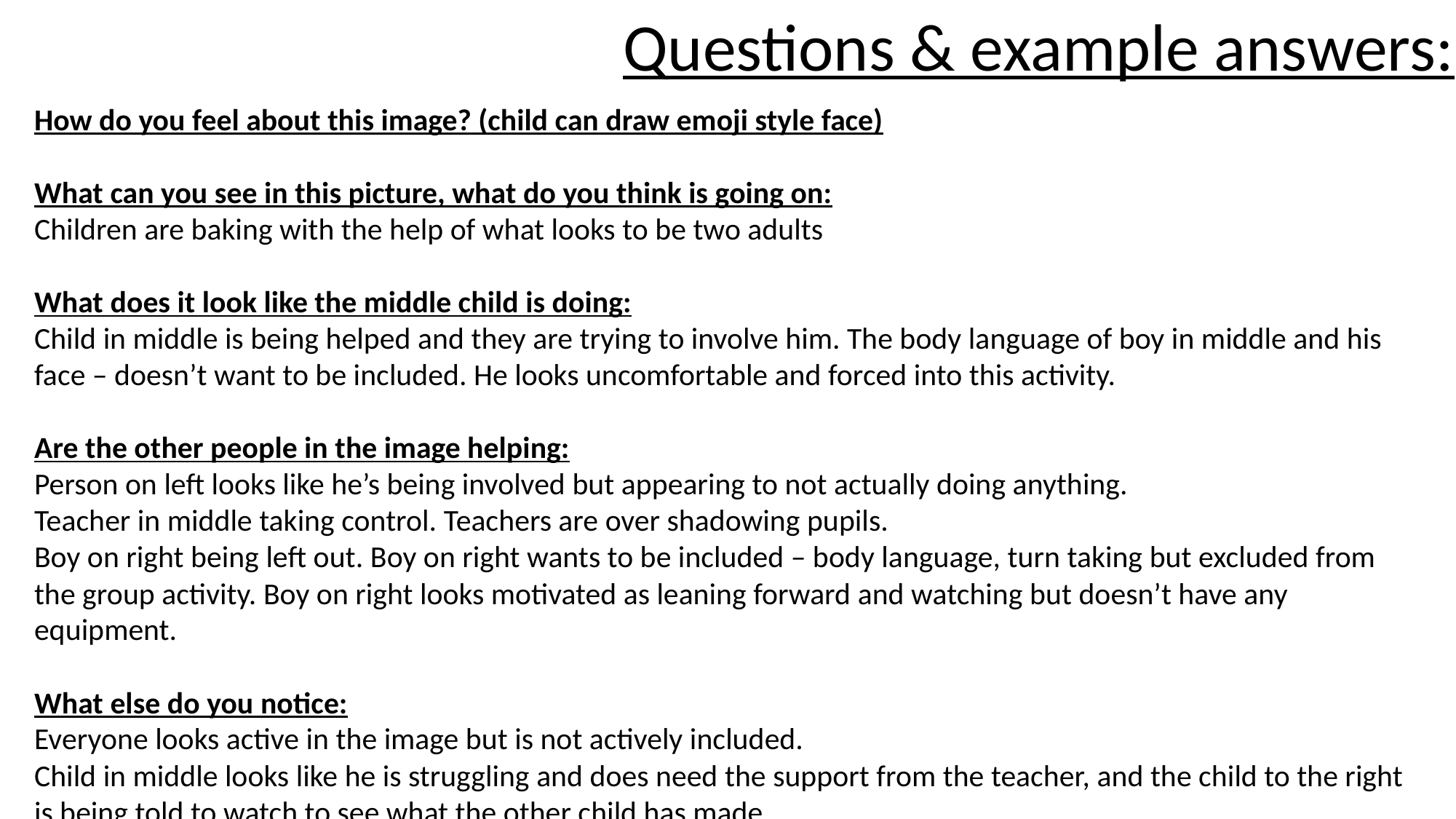

Baking: Questions & example answers
Questions & example answers:
How do you feel about this image? (child can draw emoji style face)

What can you see in this picture, what do you think is going on:
Children are baking with the help of what looks to be two adults

What does it look like the middle child is doing:
Child in middle is being helped and they are trying to involve him. The body language of boy in middle and his face – doesn’t want to be included. He looks uncomfortable and forced into this activity.

Are the other people in the image helping:
Person on left looks like he’s being involved but appearing to not actually doing anything.
Teacher in middle taking control. Teachers are over shadowing pupils.
Boy on right being left out. Boy on right wants to be included – body language, turn taking but excluded from the group activity. Boy on right looks motivated as leaning forward and watching but doesn’t have any equipment.

What else do you notice:
Everyone looks active in the image but is not actively included.
Child in middle looks like he is struggling and does need the support from the teacher, and the child to the right is being told to watch to see what the other child has made.